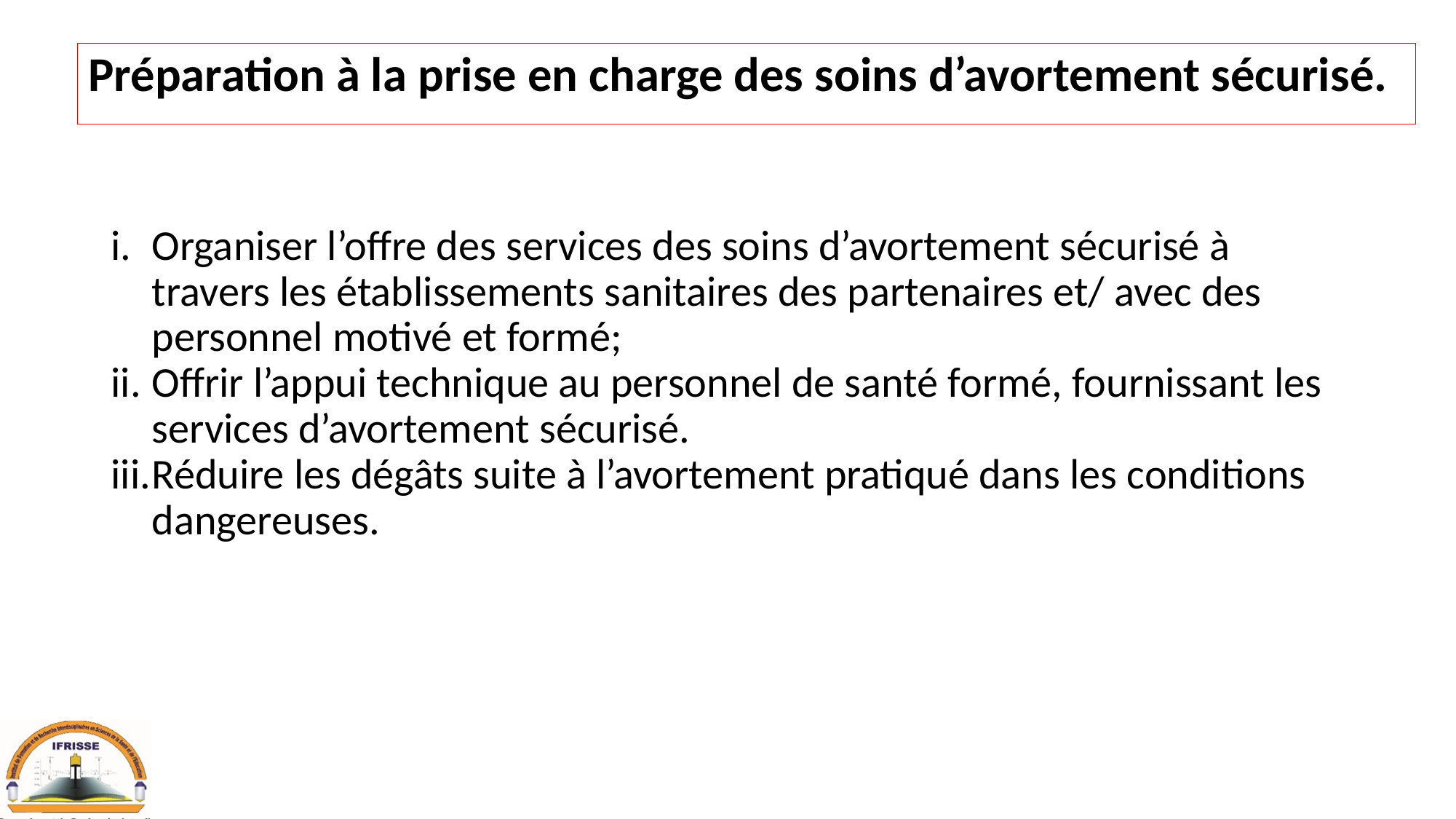

# Préparation à la prise en charge des soins d’avortement sécurisé.
Organiser l’offre des services des soins d’avortement sécurisé à travers les établissements sanitaires des partenaires et/ avec des personnel motivé et formé;
Offrir l’appui technique au personnel de santé formé, fournissant les services d’avortement sécurisé.
Réduire les dégâts suite à l’avortement pratiqué dans les conditions dangereuses.